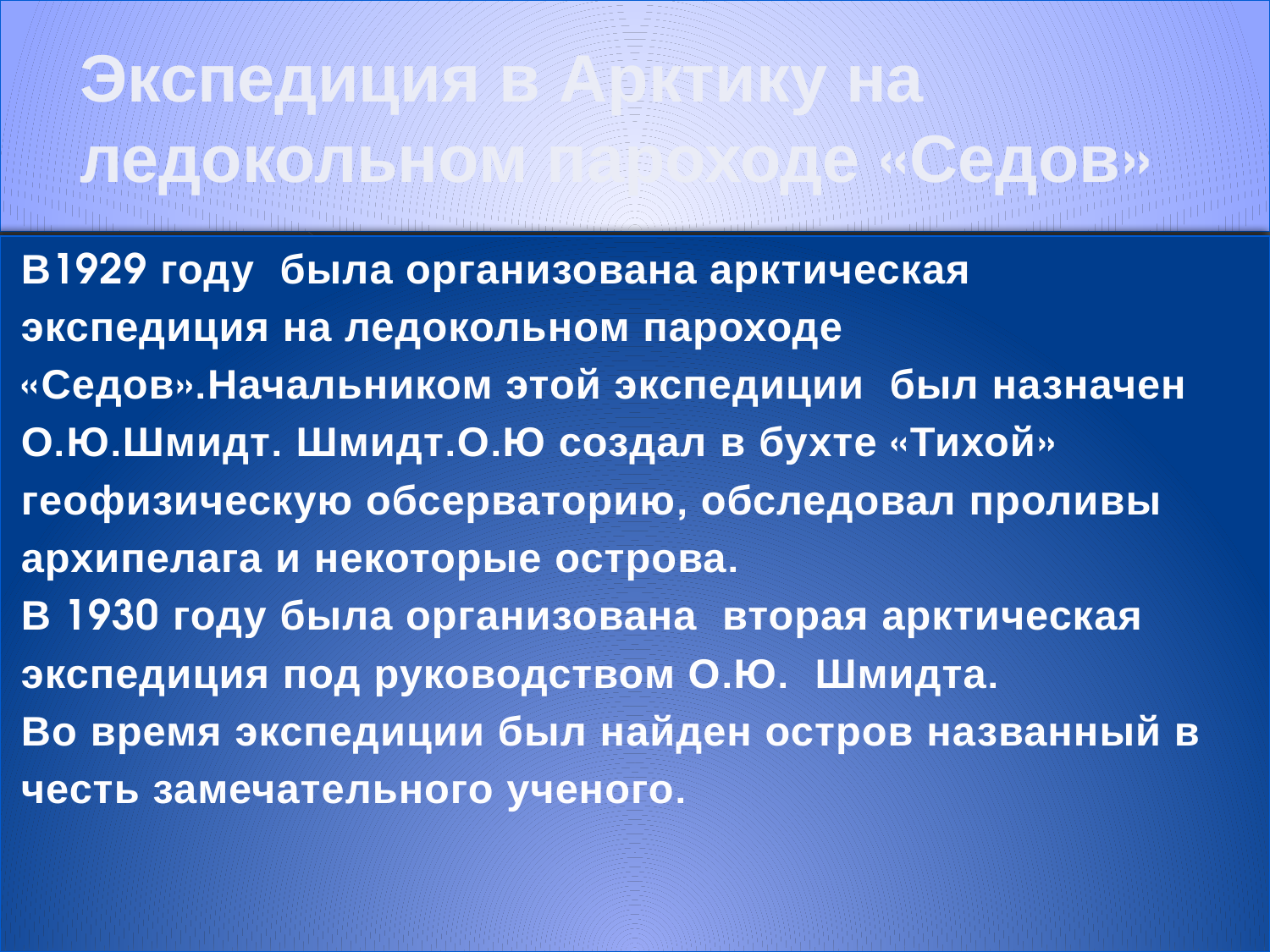

# Экспедиция в Арктику на ледокольном пароходе «Седов»
В1929 году  была организована арктическая
экспедиция на ледокольном пароходе
«Седов».Начальником этой экспедиции  был назначен
О.Ю.Шмидт. Шмидт.О.Ю создал в бухте «Тихой»
геофизическую обсерваторию, обследовал проливы
архипелага и некоторые острова.
В 1930 году была организована  вторая арктическая
экспедиция под руководством О.Ю.  Шмидта.
Во время экспедиции был найден остров названный в
честь замечательного ученого.